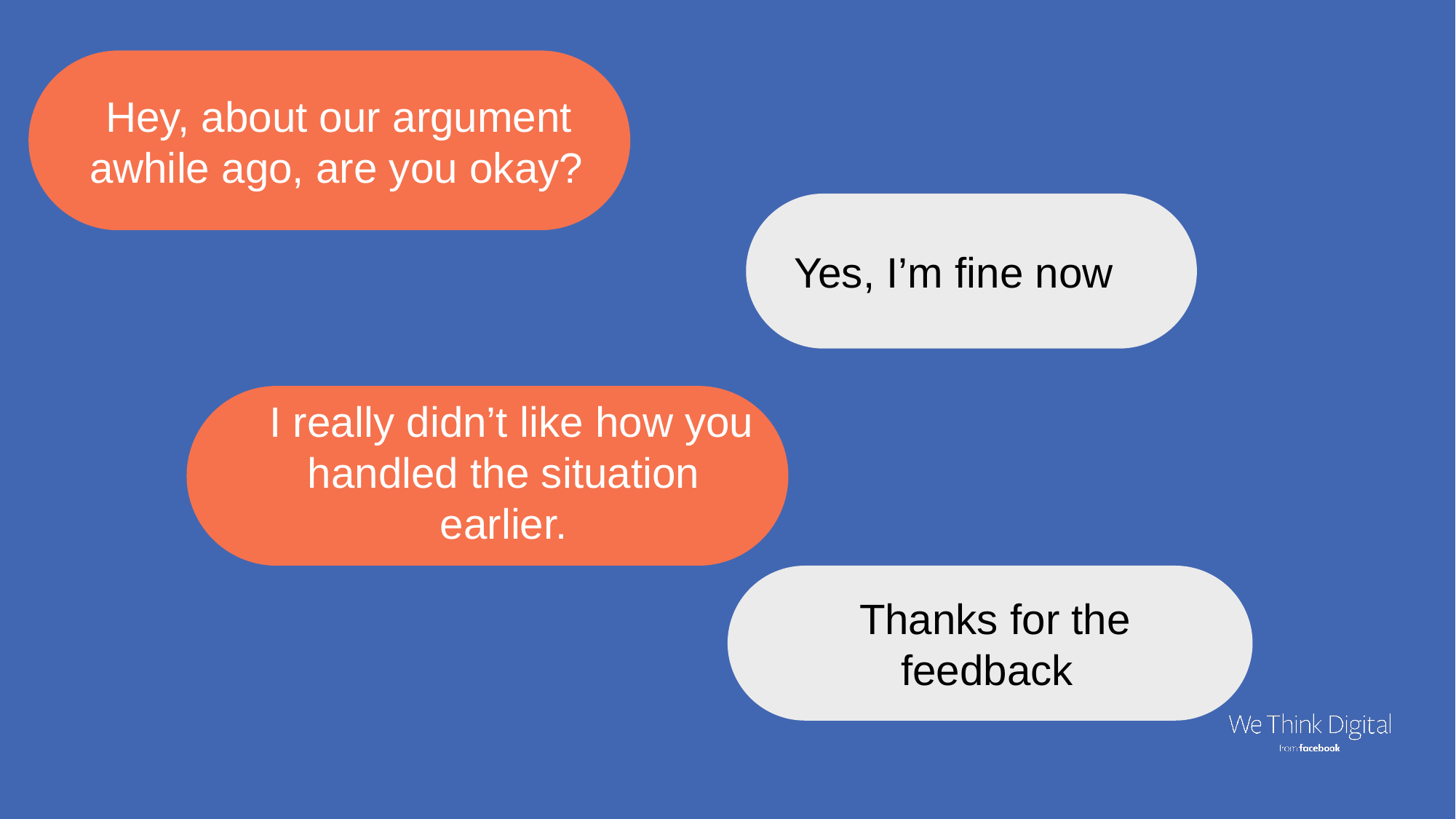

Hey, about our argument awhile ago, are you okay?

Yes, I’m fine now

I really didn’t like how you handled the situation earlier.

Thanks for the feedback